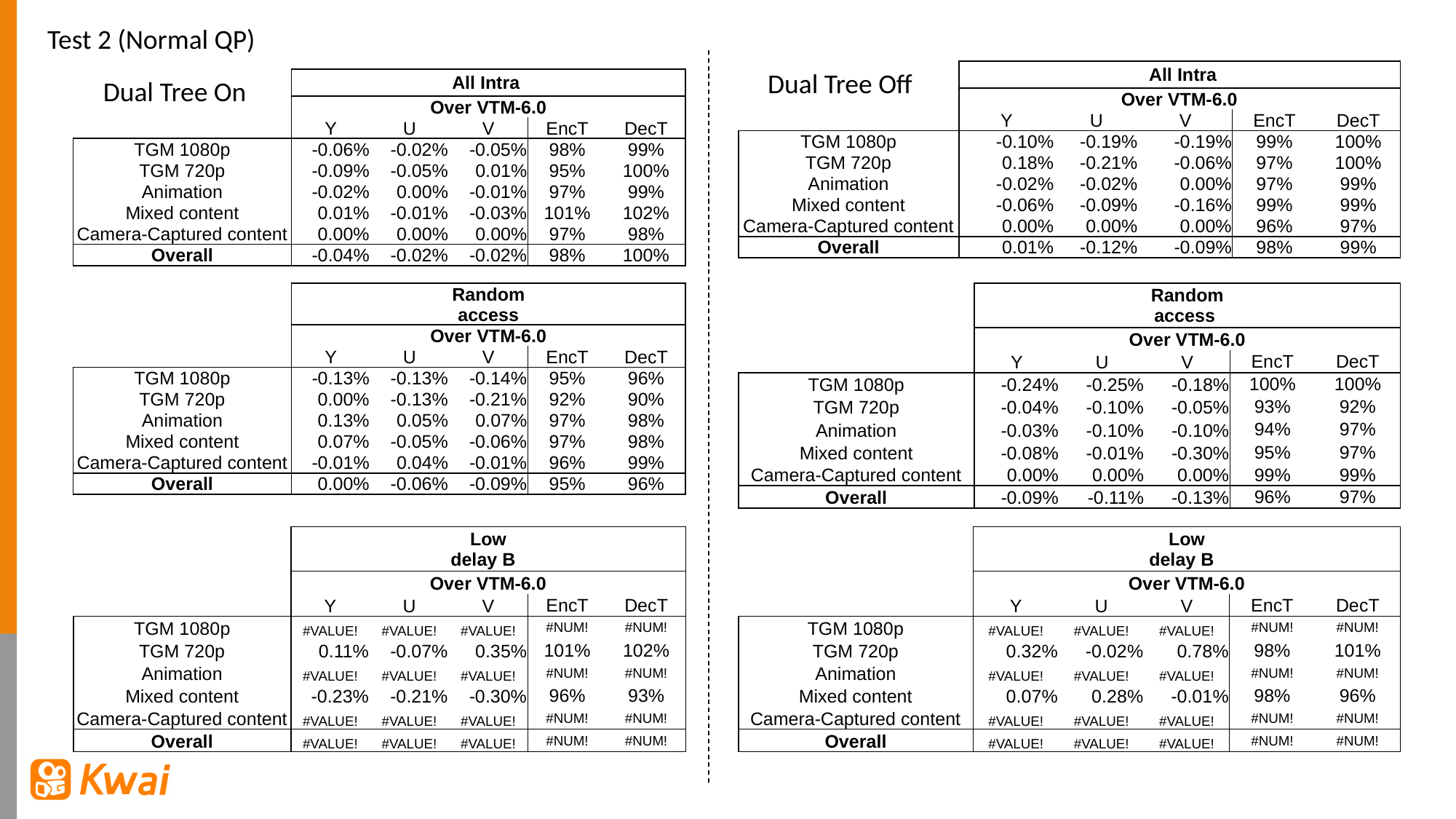

Test 2 (Normal QP)

|  |  |  | All Intra |  |  |
| --- | --- | --- | --- | --- | --- |
|  | Over VTM-6.0 |  |  |  |  |
|  | Y | U | V | EncT | DecT |
| TGM 1080p | -0.10% | -0.19% | -0.19% | 99% | 100% |
| TGM 720p | 0.18% | -0.21% | -0.06% | 97% | 100% |
| Animation | -0.02% | -0.02% | 0.00% | 97% | 99% |
| Mixed content | -0.06% | -0.09% | -0.16% | 99% | 99% |
| Camera-Captured content | 0.00% | 0.00% | 0.00% | 96% | 97% |
| Overall | 0.01% | -0.12% | -0.09% | 98% | 99% |
Dual Tree Off
|  |  |  | All Intra |  |  |
| --- | --- | --- | --- | --- | --- |
|  | Over VTM-6.0 |  |  |  |  |
|  | Y | U | V | EncT | DecT |
| TGM 1080p | -0.06% | -0.02% | -0.05% | 98% | 99% |
| TGM 720p | -0.09% | -0.05% | 0.01% | 95% | 100% |
| Animation | -0.02% | 0.00% | -0.01% | 97% | 99% |
| Mixed content | 0.01% | -0.01% | -0.03% | 101% | 102% |
| Camera-Captured content | 0.00% | 0.00% | 0.00% | 97% | 98% |
| Overall | -0.04% | -0.02% | -0.02% | 98% | 100% |
Dual Tree On
|  |  |  | Random access |  |  |
| --- | --- | --- | --- | --- | --- |
|  | Over VTM-6.0 |  |  |  |  |
|  | Y | U | V | EncT | DecT |
| TGM 1080p | -0.13% | -0.13% | -0.14% | 95% | 96% |
| TGM 720p | 0.00% | -0.13% | -0.21% | 92% | 90% |
| Animation | 0.13% | 0.05% | 0.07% | 97% | 98% |
| Mixed content | 0.07% | -0.05% | -0.06% | 97% | 98% |
| Camera-Captured content | -0.01% | 0.04% | -0.01% | 96% | 99% |
| Overall | 0.00% | -0.06% | -0.09% | 95% | 96% |
|  |  |  | Random access |  |  |
| --- | --- | --- | --- | --- | --- |
|  | Over VTM-6.0 |  |  |  |  |
|  | Y | U | V | EncT | DecT |
| TGM 1080p | -0.24% | -0.25% | -0.18% | 100% | 100% |
| TGM 720p | -0.04% | -0.10% | -0.05% | 93% | 92% |
| Animation | -0.03% | -0.10% | -0.10% | 94% | 97% |
| Mixed content | -0.08% | -0.01% | -0.30% | 95% | 97% |
| Camera-Captured content | 0.00% | 0.00% | 0.00% | 99% | 99% |
| Overall | -0.09% | -0.11% | -0.13% | 96% | 97% |
|  |  |  | Low delay B |  |  |
| --- | --- | --- | --- | --- | --- |
|  | Over VTM-6.0 |  |  |  |  |
|  | Y | U | V | EncT | DecT |
| TGM 1080p | #VALUE! | #VALUE! | #VALUE! | #NUM! | #NUM! |
| TGM 720p | 0.11% | -0.07% | 0.35% | 101% | 102% |
| Animation | #VALUE! | #VALUE! | #VALUE! | #NUM! | #NUM! |
| Mixed content | -0.23% | -0.21% | -0.30% | 96% | 93% |
| Camera-Captured content | #VALUE! | #VALUE! | #VALUE! | #NUM! | #NUM! |
| Overall | #VALUE! | #VALUE! | #VALUE! | #NUM! | #NUM! |
|  |  |  | Low delay B |  |  |
| --- | --- | --- | --- | --- | --- |
|  | Over VTM-6.0 |  |  |  |  |
|  | Y | U | V | EncT | DecT |
| TGM 1080p | #VALUE! | #VALUE! | #VALUE! | #NUM! | #NUM! |
| TGM 720p | 0.32% | -0.02% | 0.78% | 98% | 101% |
| Animation | #VALUE! | #VALUE! | #VALUE! | #NUM! | #NUM! |
| Mixed content | 0.07% | 0.28% | -0.01% | 98% | 96% |
| Camera-Captured content | #VALUE! | #VALUE! | #VALUE! | #NUM! | #NUM! |
| Overall | #VALUE! | #VALUE! | #VALUE! | #NUM! | #NUM! |